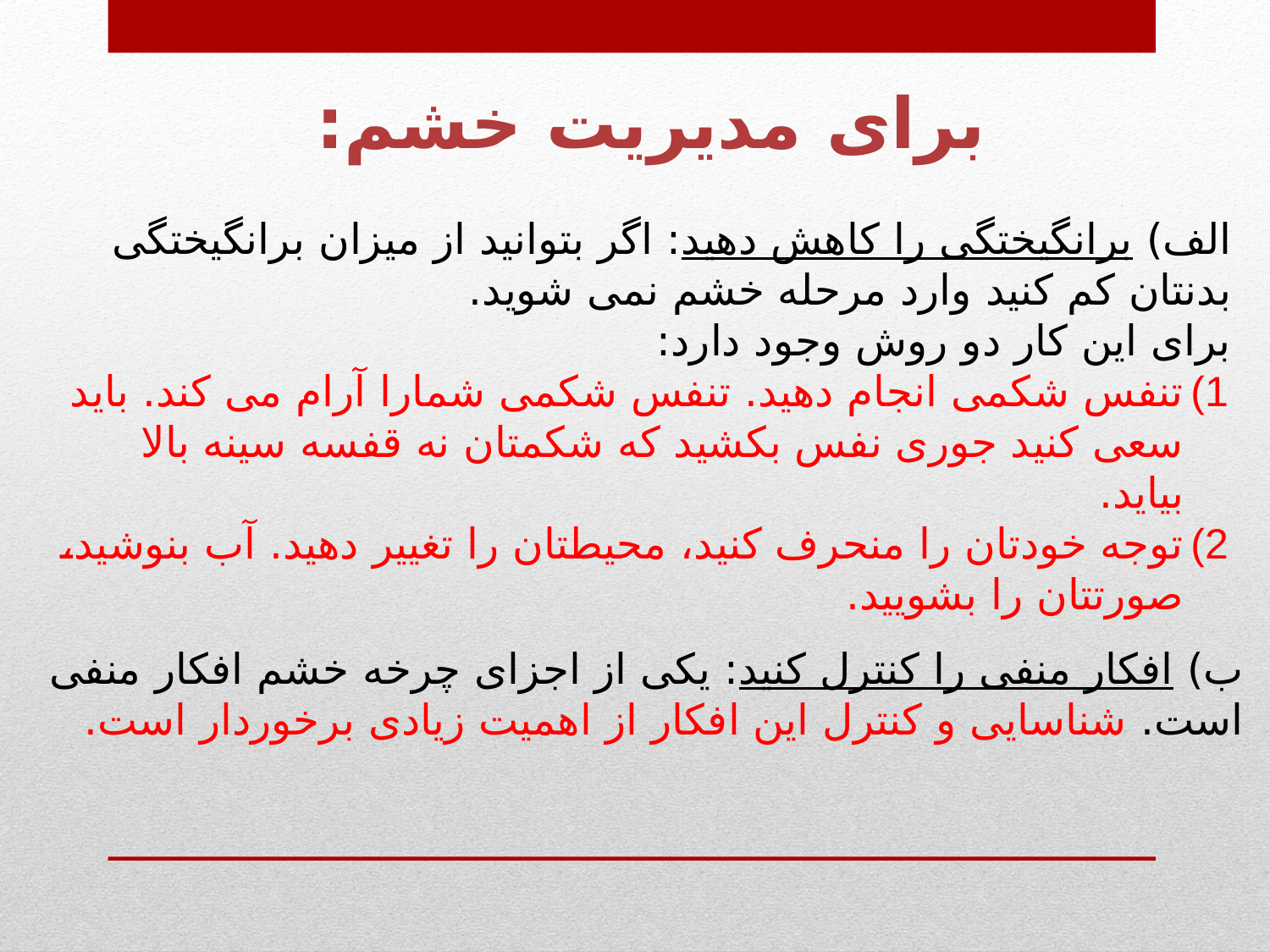

برای مدیریت خشم:
الف) برانگیختگی را کاهش دهید: اگر بتوانید از میزان برانگیختگی بدنتان کم کنید وارد مرحله خشم نمی شوید.
برای این کار دو روش وجود دارد:
تنفس شکمی انجام دهید. تنفس شکمی شمارا آرام می کند. باید سعی کنید جوری نفس بکشید که شکمتان نه قفسه سینه بالا بیاید.
توجه خودتان را منحرف کنید، محیطتان را تغییر دهید. آب بنوشید، صورتتان را بشویید.
ب) افکار منفی را کنترل کنید: یکی از اجزای چرخه خشم افکار منفی است. شناسایی و کنترل این افکار از اهمیت زیادی برخوردار است.